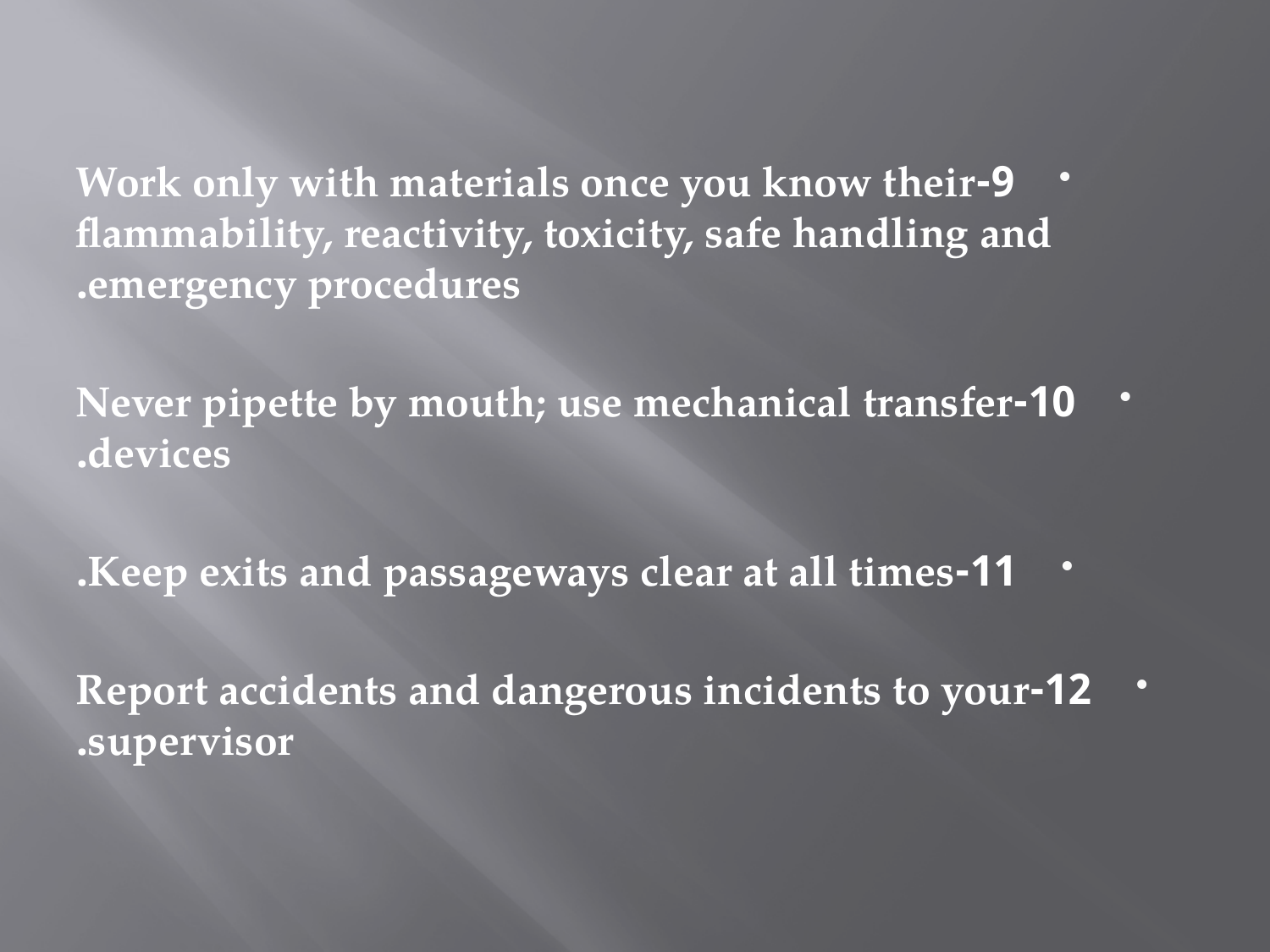

#

9-Work only with materials once you know their flammability, reactivity, toxicity, safe handling and emergency procedures.

10-Never pipette by mouth; use mechanical transfer devices.

11-Keep exits and passageways clear at all times.

12-Report accidents and dangerous incidents to your supervisor.